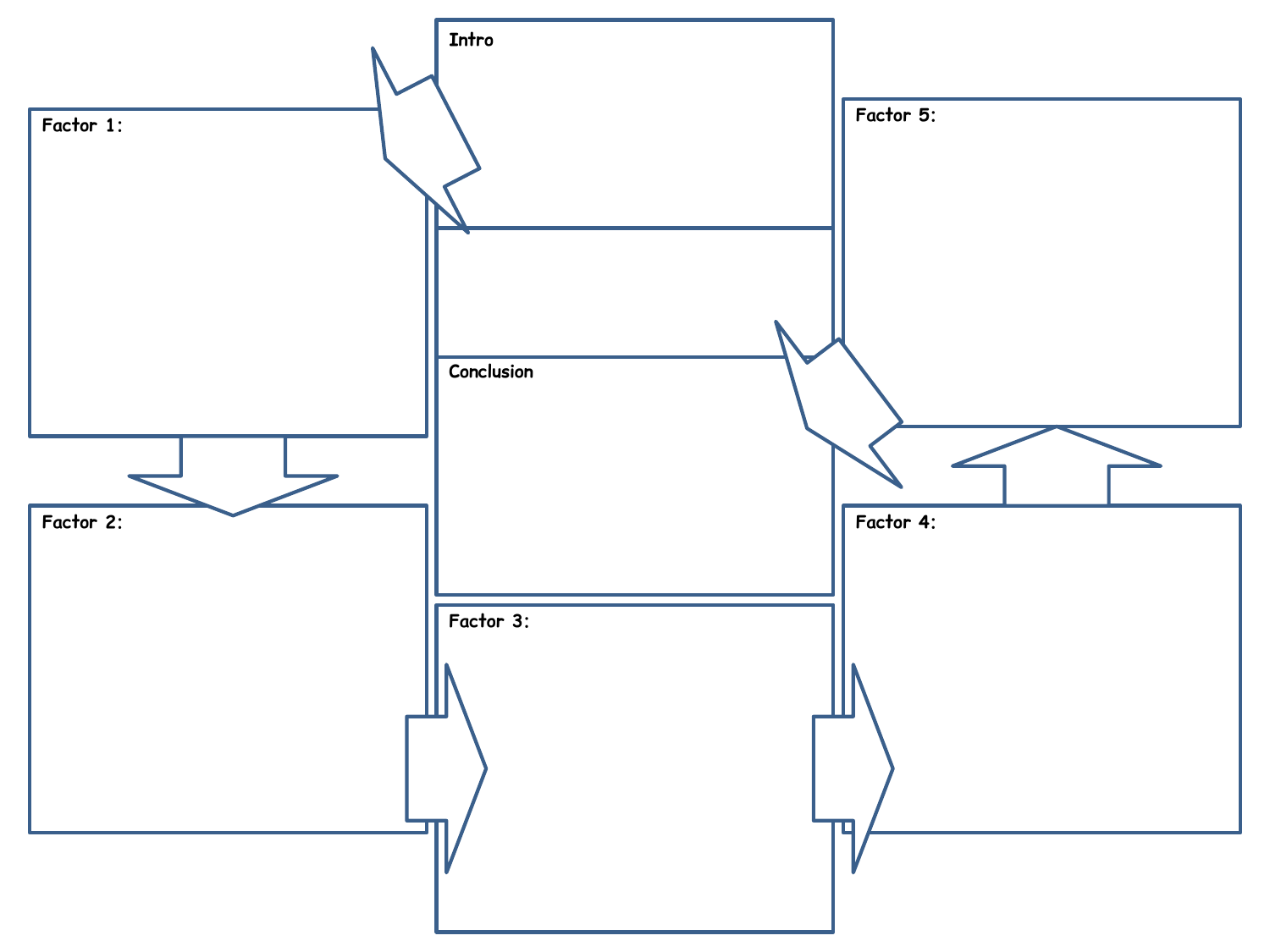

Intro

Factor 5:

Factor 1:

Conclusion

Factor 2:

Factor 4:

Factor 3: